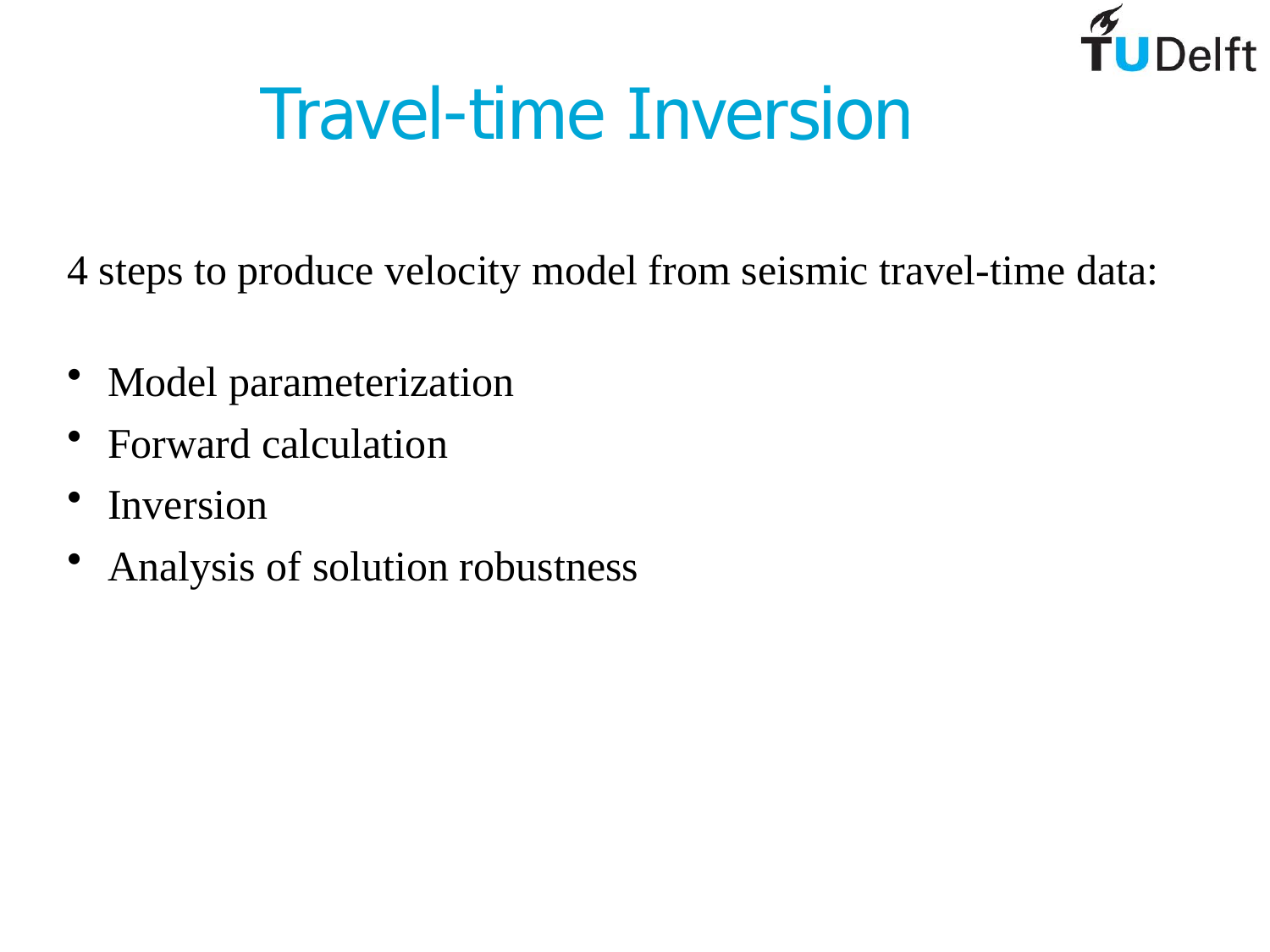

Travel-time Inversion
4 steps to produce velocity model from seismic travel-time data:

 Model parameterization
 Forward calculation
 Inversion
 Analysis of solution robustness